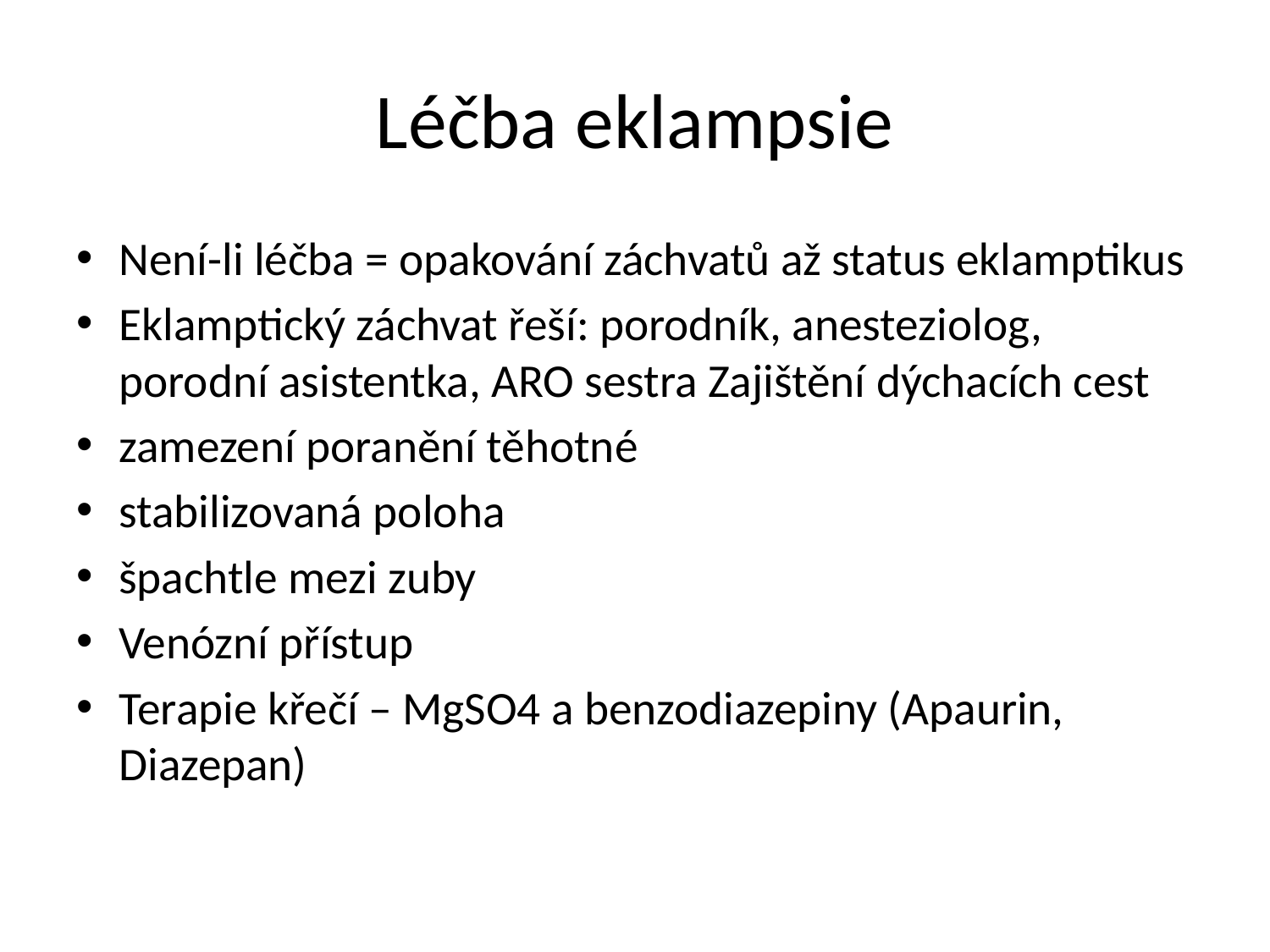

# Léčba eklampsie
Není-li léčba = opakování záchvatů až status eklamptikus
Eklamptický záchvat řeší: porodník, anesteziolog, porodní asistentka, ARO sestra Zajištění dýchacích cest
zamezení poranění těhotné
stabilizovaná poloha
špachtle mezi zuby
Venózní přístup
Terapie křečí – MgSO4 a benzodiazepiny (Apaurin, Diazepan)